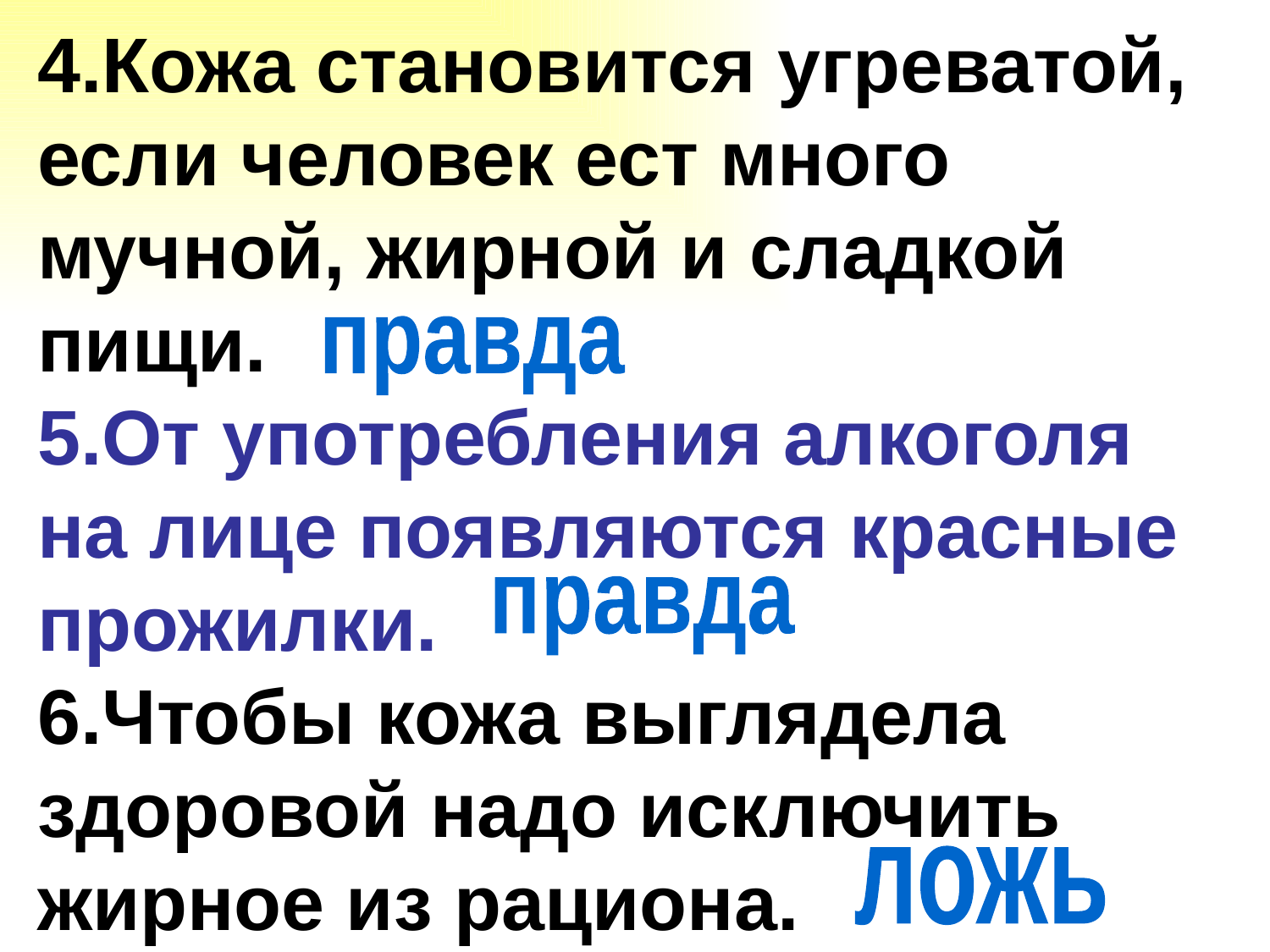

4.Кожа становится угреватой, если человек ест много мучной, жирной и сладкой пищи.
5.От употребления алкоголя на лице появляются красные прожилки.
6.Чтобы кожа выглядела здоровой надо исключить жирное из рациона.
правда
правда
ложь